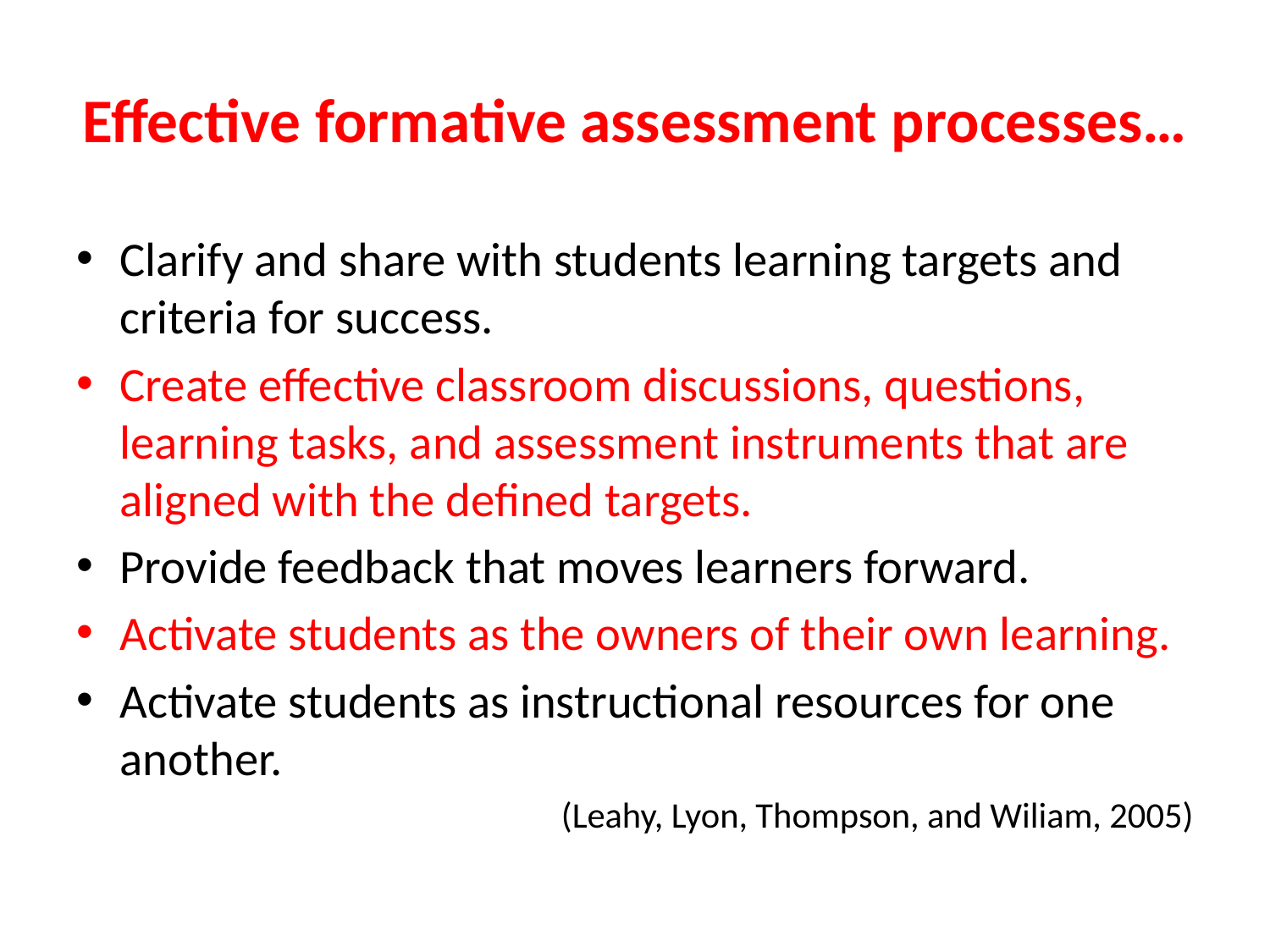

# Effective formative assessment processes…
Clarify and share with students learning targets and criteria for success.
Create effective classroom discussions, questions, learning tasks, and assessment instruments that are aligned with the defined targets.
Provide feedback that moves learners forward.
Activate students as the owners of their own learning.
Activate students as instructional resources for one another.
(Leahy, Lyon, Thompson, and Wiliam, 2005)